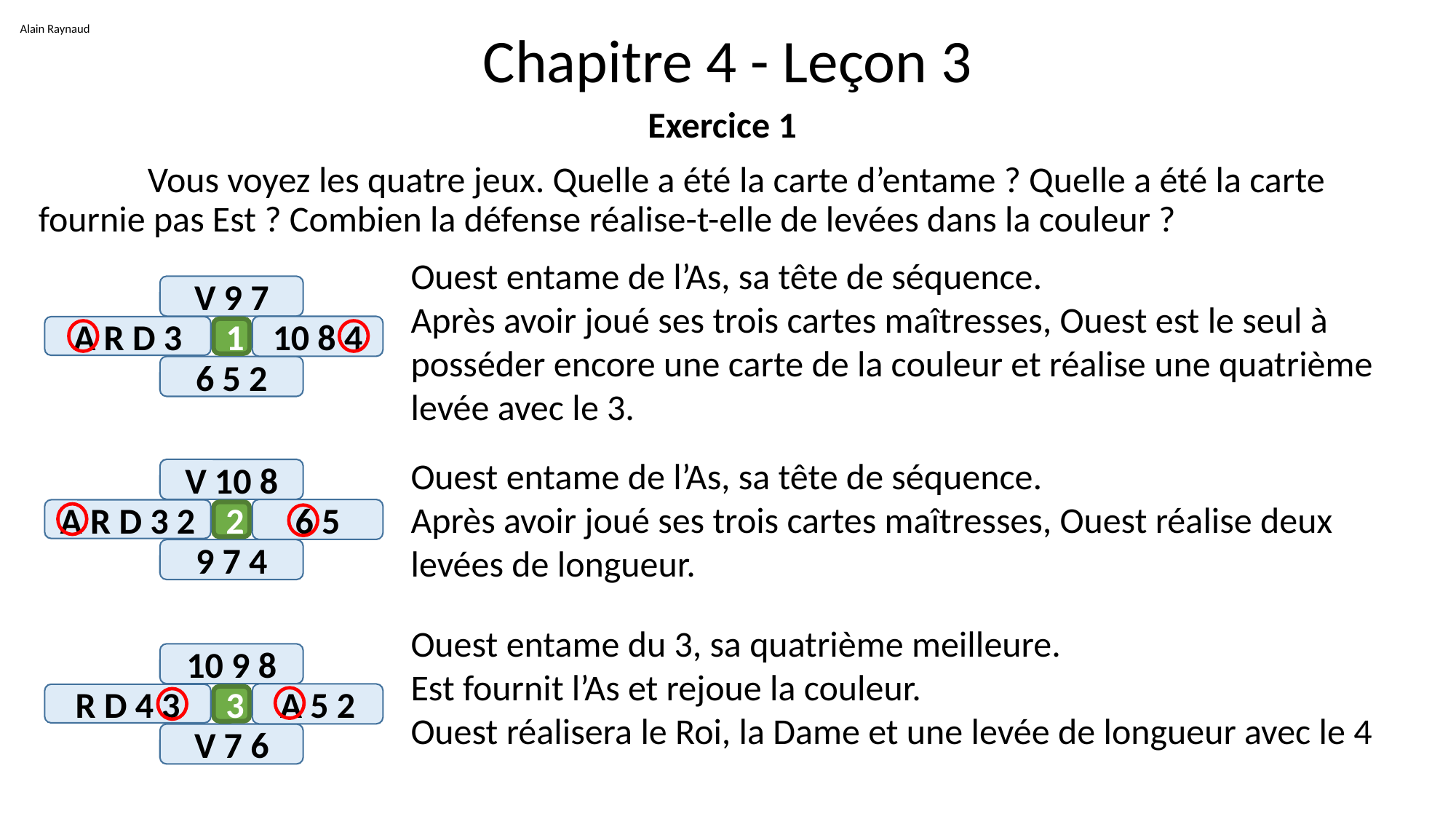

Alain Raynaud
# Chapitre 4 - Leçon 3
Exercice 1
	Vous voyez les quatre jeux. Quelle a été la carte d’entame ? Quelle a été la carte fournie pas Est ? Combien la défense réalise-t-elle de levées dans la couleur ?

Ouest entame de l’As, sa tête de séquence.
Après avoir joué ses trois cartes maîtresses, Ouest est le seul à posséder encore une carte de la couleur et réalise une quatrième levée avec le 3.
V 9 7
10 8 4
A R D 3
1
6 5 2

Ouest entame de l’As, sa tête de séquence.
Après avoir joué ses trois cartes maîtresses, Ouest réalise deux levées de longueur.
V 10 8
6 5
A R D 3 2
2
9 7 4

Ouest entame du 3, sa quatrième meilleure.
Est fournit l’As et rejoue la couleur.
Ouest réalisera le Roi, la Dame et une levée de longueur avec le 4
10 9 8
A 5 2
R D 4 3
3
V 7 6